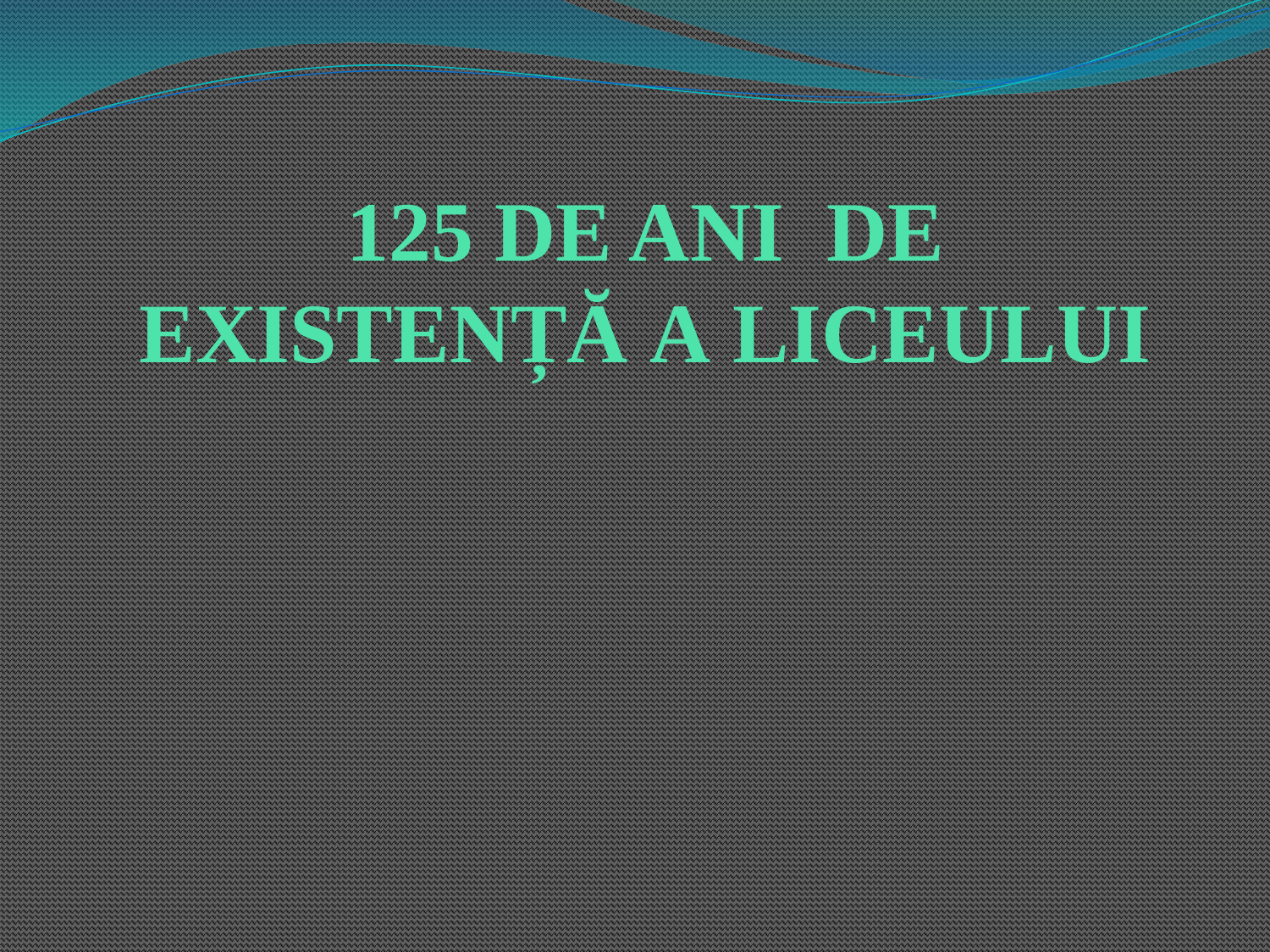

# 125 DE ANI  DE EXISTENȚĂ A LICEULUI